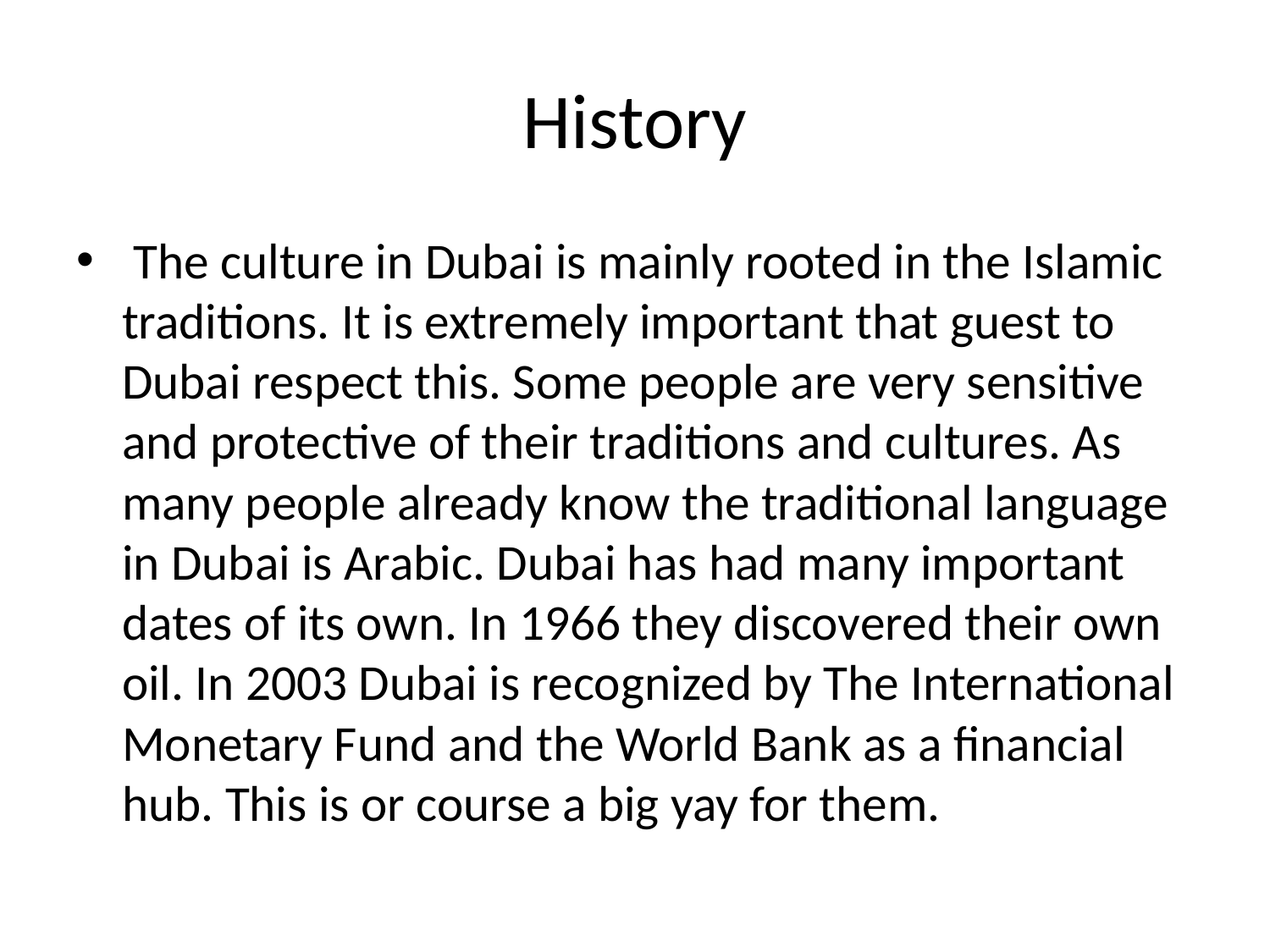

# History
 The culture in Dubai is mainly rooted in the Islamic traditions. It is extremely important that guest to Dubai respect this. Some people are very sensitive and protective of their traditions and cultures. As many people already know the traditional language in Dubai is Arabic. Dubai has had many important dates of its own. In 1966 they discovered their own oil. In 2003 Dubai is recognized by The International Monetary Fund and the World Bank as a financial hub. This is or course a big yay for them.